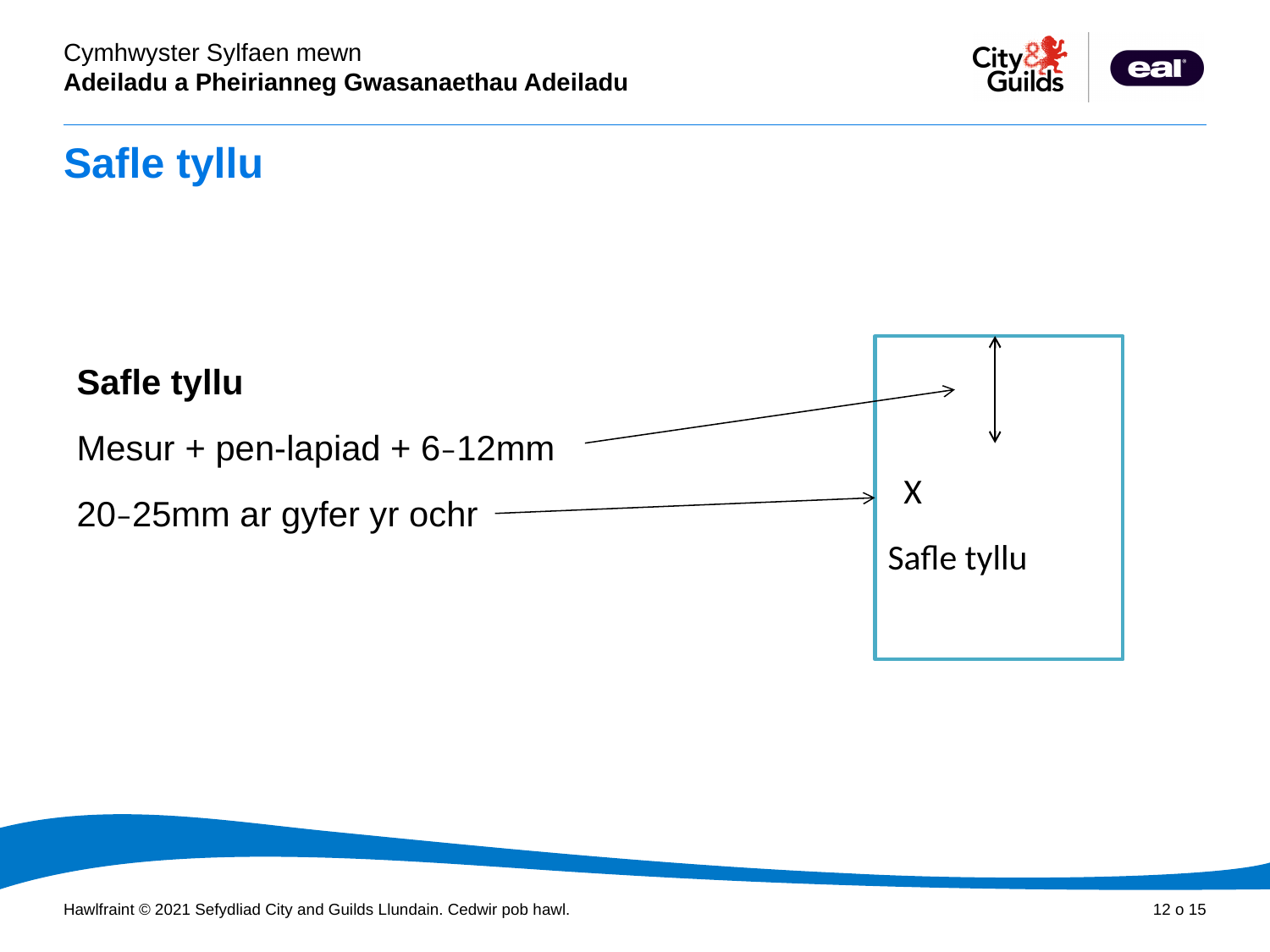

# Safle tyllu

  X
Safle tyllu
Safle tyllu
Mesur + pen-lapiad + 6–12mm
20–25mm ar gyfer yr ochr